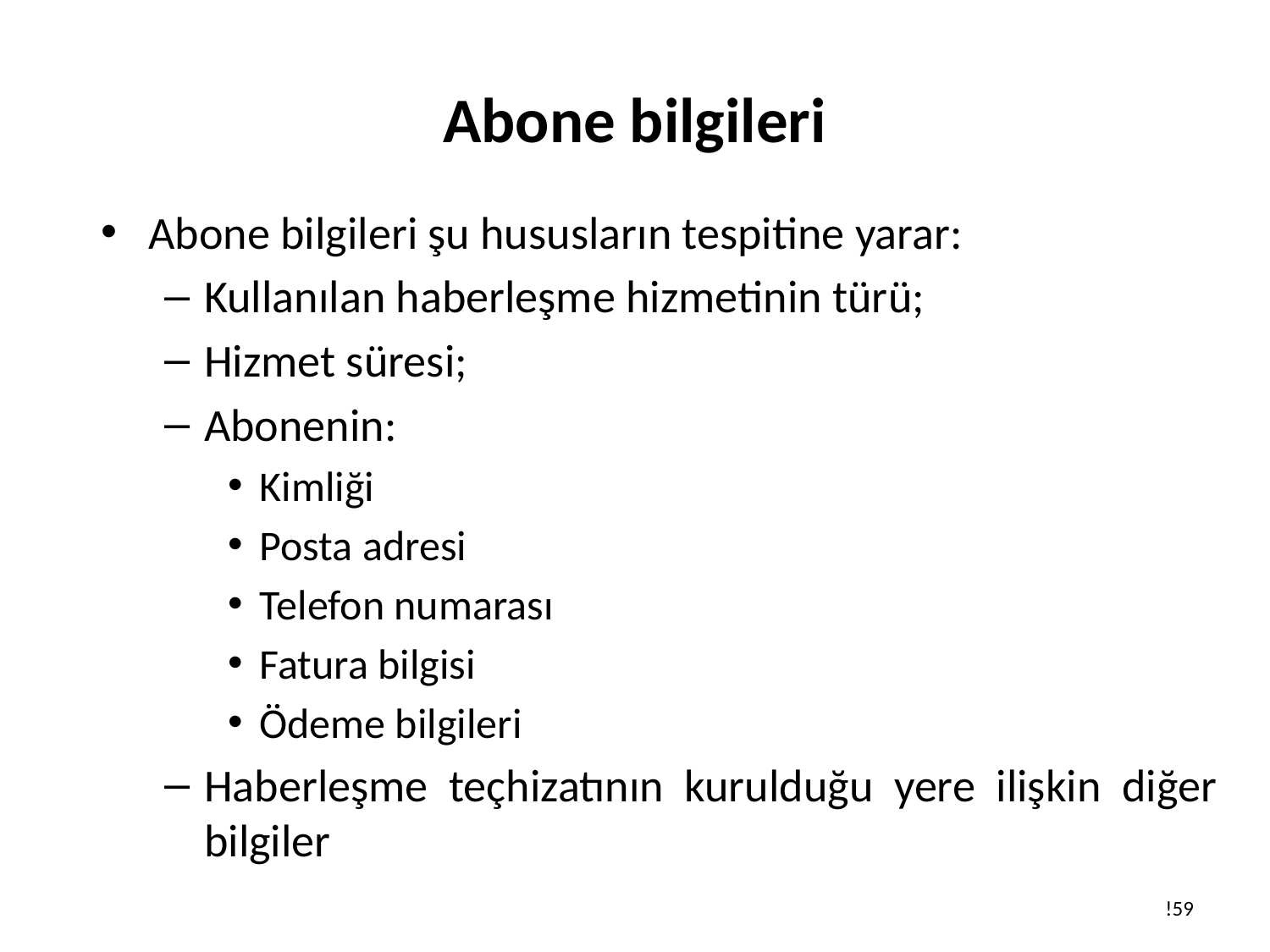

# Abone bilgileri
Abone bilgileri şu hususların tespitine yarar:
Kullanılan haberleşme hizmetinin türü;
Hizmet süresi;
Abonenin:
Kimliği
Posta adresi
Telefon numarası
Fatura bilgisi
Ödeme bilgileri
Haberleşme teçhizatının kurulduğu yere ilişkin diğer bilgiler
!59